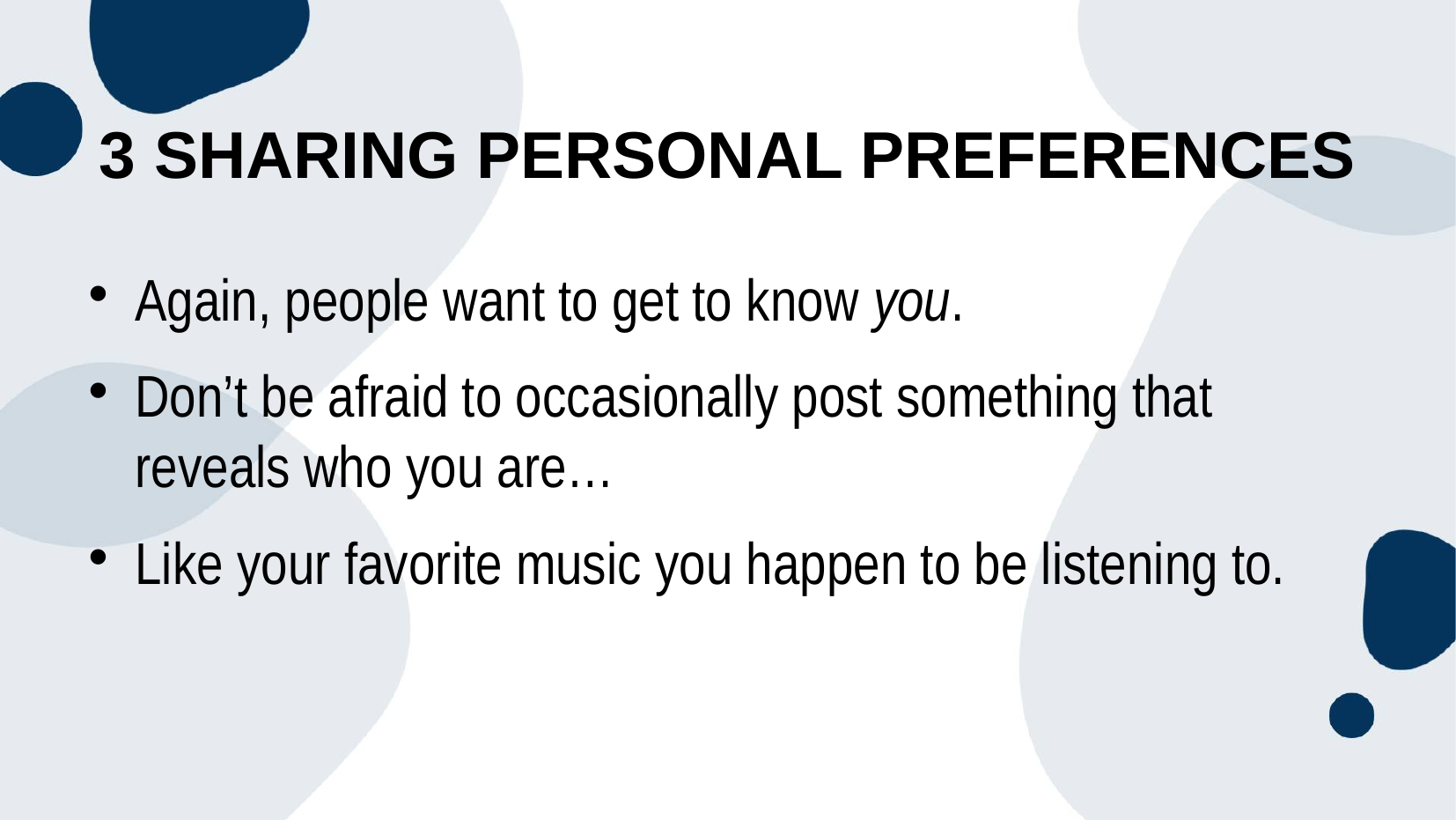

3 Sharing Personal Preferences
Again, people want to get to know you.
Don’t be afraid to occasionally post something that reveals who you are…
Like your favorite music you happen to be listening to.